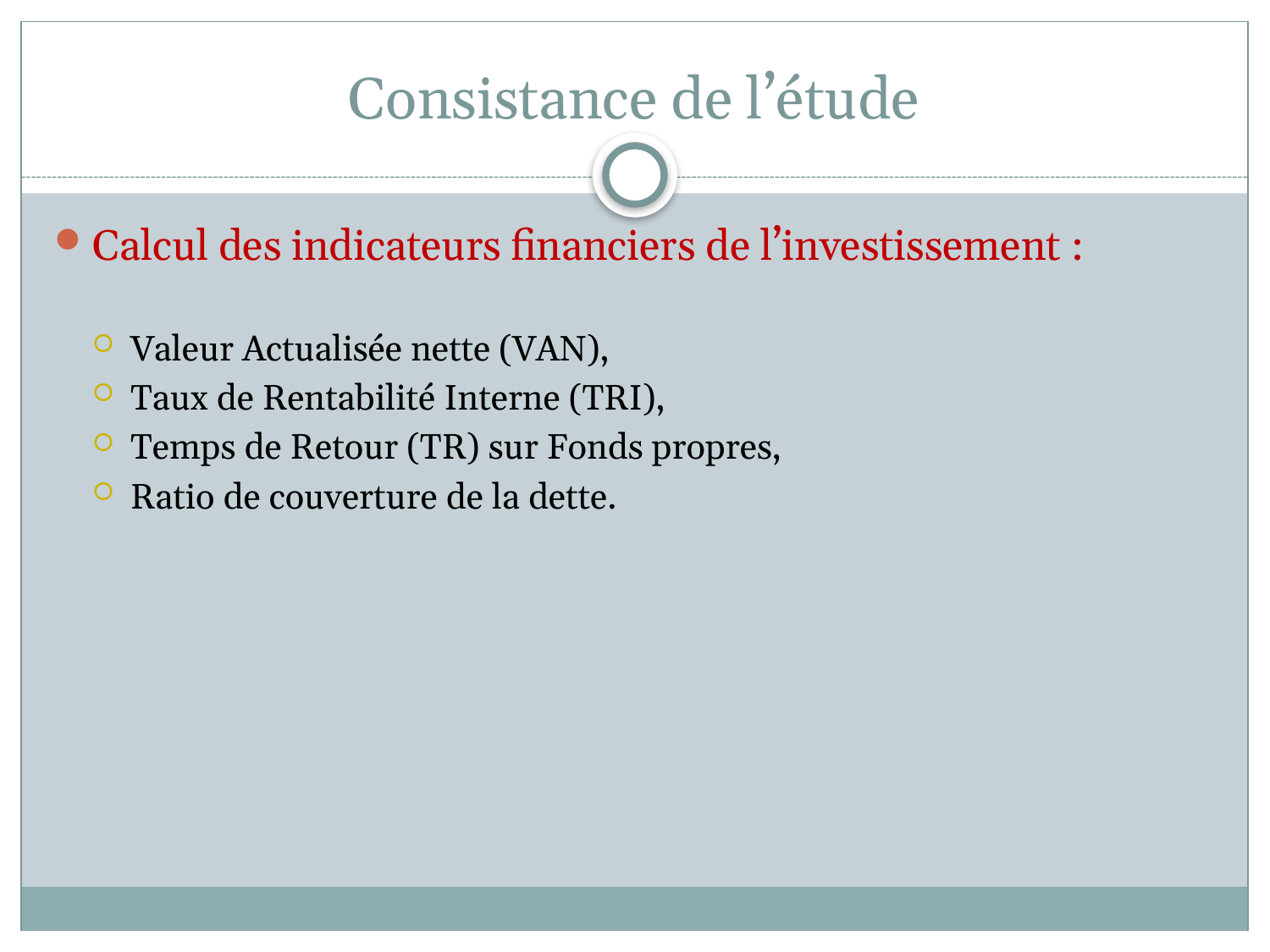

# Consistance de l’étude
Calcul des indicateurs financiers de l’investissement :

Valeur Actualisée nette (VAN),
Taux de Rentabilité Interne (TRI),
Temps de Retour (TR) sur Fonds propres,
Ratio de couverture de la dette.